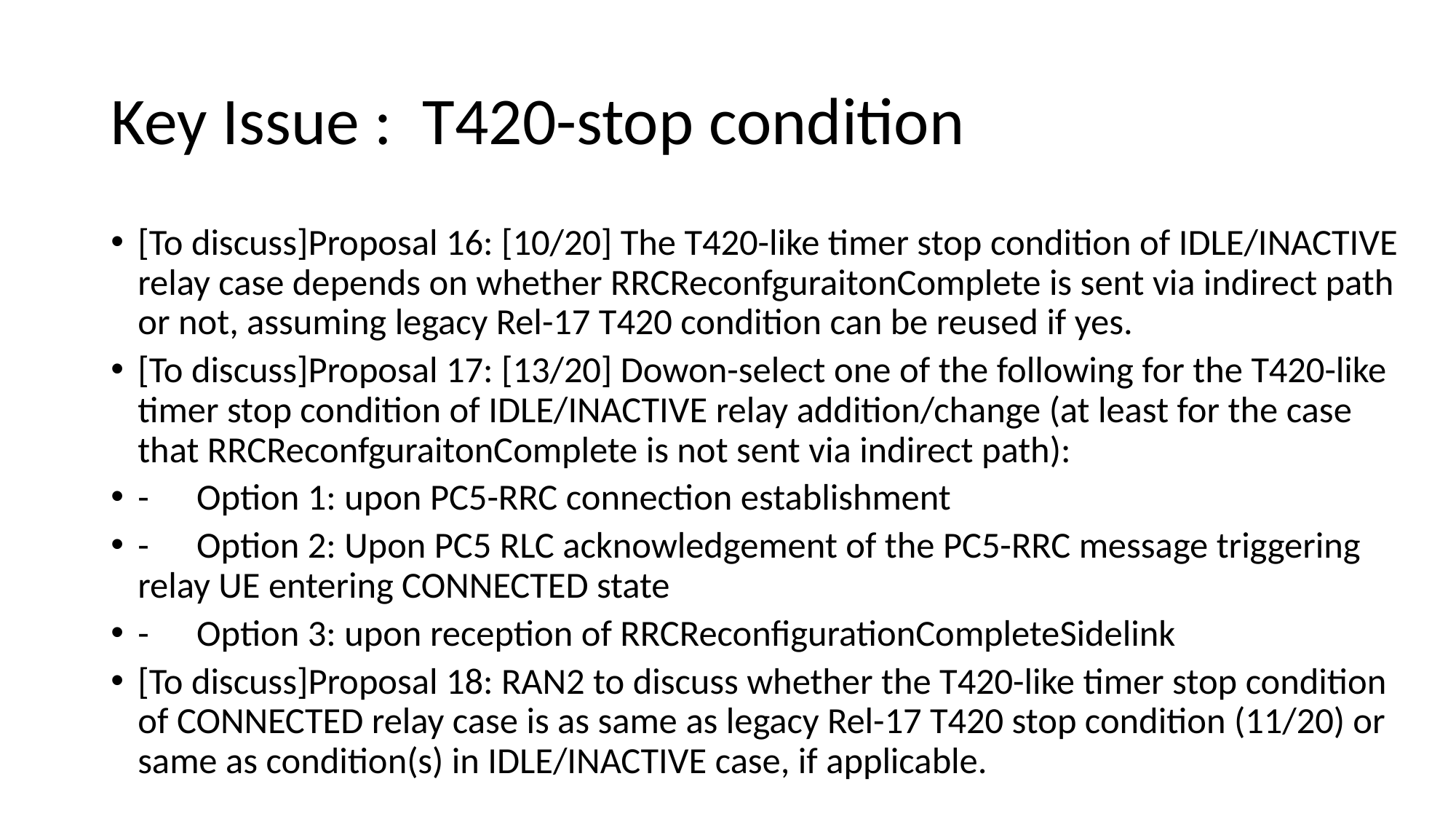

# Key Issue :  T420-stop condition
[To discuss]Proposal 16: [10/20] The T420-like timer stop condition of IDLE/INACTIVE relay case depends on whether RRCReconfguraitonComplete is sent via indirect path or not, assuming legacy Rel-17 T420 condition can be reused if yes.
[To discuss]Proposal 17: [13/20] Dowon-select one of the following for the T420-like timer stop condition of IDLE/INACTIVE relay addition/change (at least for the case that RRCReconfguraitonComplete is not sent via indirect path):
-	Option 1: upon PC5-RRC connection establishment
-	Option 2: Upon PC5 RLC acknowledgement of the PC5-RRC message triggering relay UE entering CONNECTED state
-	Option 3: upon reception of RRCReconfigurationCompleteSidelink
[To discuss]Proposal 18: RAN2 to discuss whether the T420-like timer stop condition of CONNECTED relay case is as same as legacy Rel-17 T420 stop condition (11/20) or same as condition(s) in IDLE/INACTIVE case, if applicable.